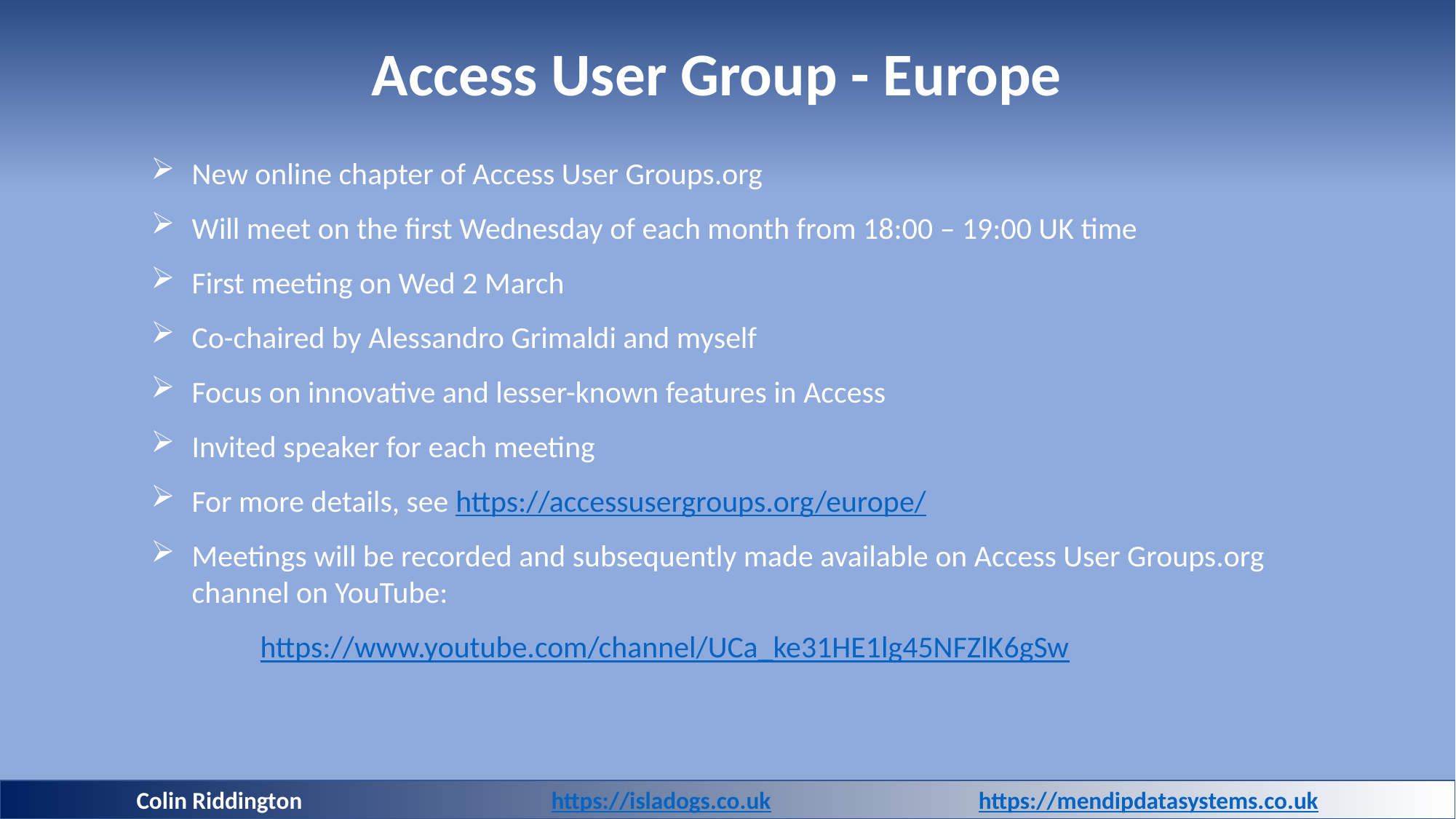

# Access User Group - Europe
New online chapter of Access User Groups.org
Will meet on the first Wednesday of each month from 18:00 – 19:00 UK time
First meeting on Wed 2 March
Co-chaired by Alessandro Grimaldi and myself
Focus on innovative and lesser-known features in Access
Invited speaker for each meeting
For more details, see https://accessusergroups.org/europe/
Meetings will be recorded and subsequently made available on Access User Groups.org channel on YouTube:
	https://www.youtube.com/channel/UCa_ke31HE1lg45NFZlK6gSw

Colin Riddington		                https://isladogs.co.uk                                      https://mendipdatasystems.co.uk